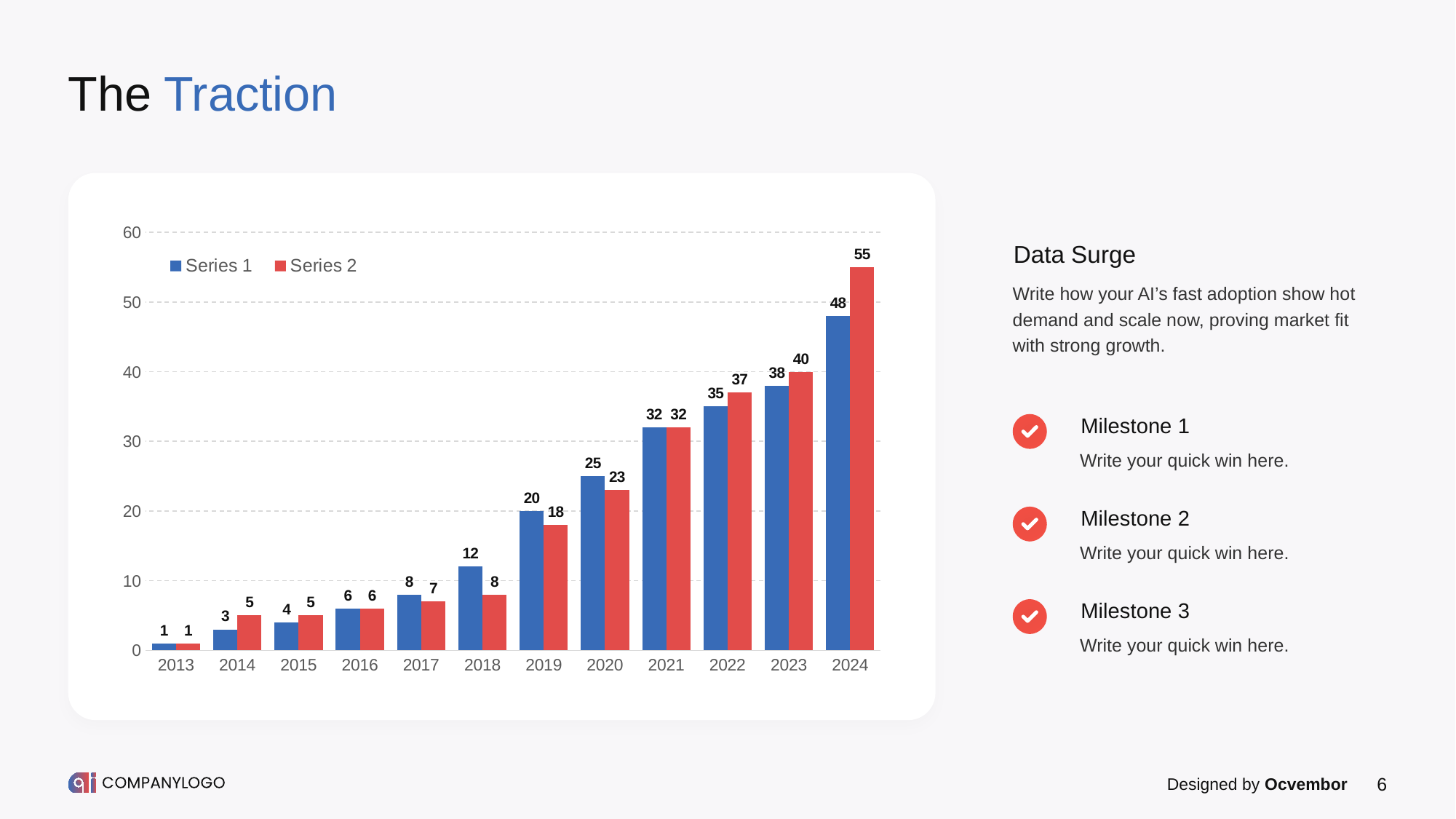

# The Traction

### Chart

| Category | Series 1 | Series 2 |
|---|---|---|
| 2013 | 1.0 | 1.0 |
| 2014 | 3.0 | 5.0 |
| 2015 | 4.0 | 5.0 |
| 2016 | 6.0 | 6.0 |
| 2017 | 8.0 | 7.0 |
| 2018 | 12.0 | 8.0 |
| 2019 | 20.0 | 18.0 |
| 2020 | 25.0 | 23.0 |
| 2021 | 32.0 | 32.0 |
| 2022 | 35.0 | 37.0 |
| 2023 | 38.0 | 40.0 |
| 2024 | 48.0 | 55.0 |
Data Surge
Write how your AI’s fast adoption show hot demand and scale now, proving market fit with strong growth.
Milestone 1

Write your quick win here.
Milestone 2

Write your quick win here.
Milestone 3

Write your quick win here.